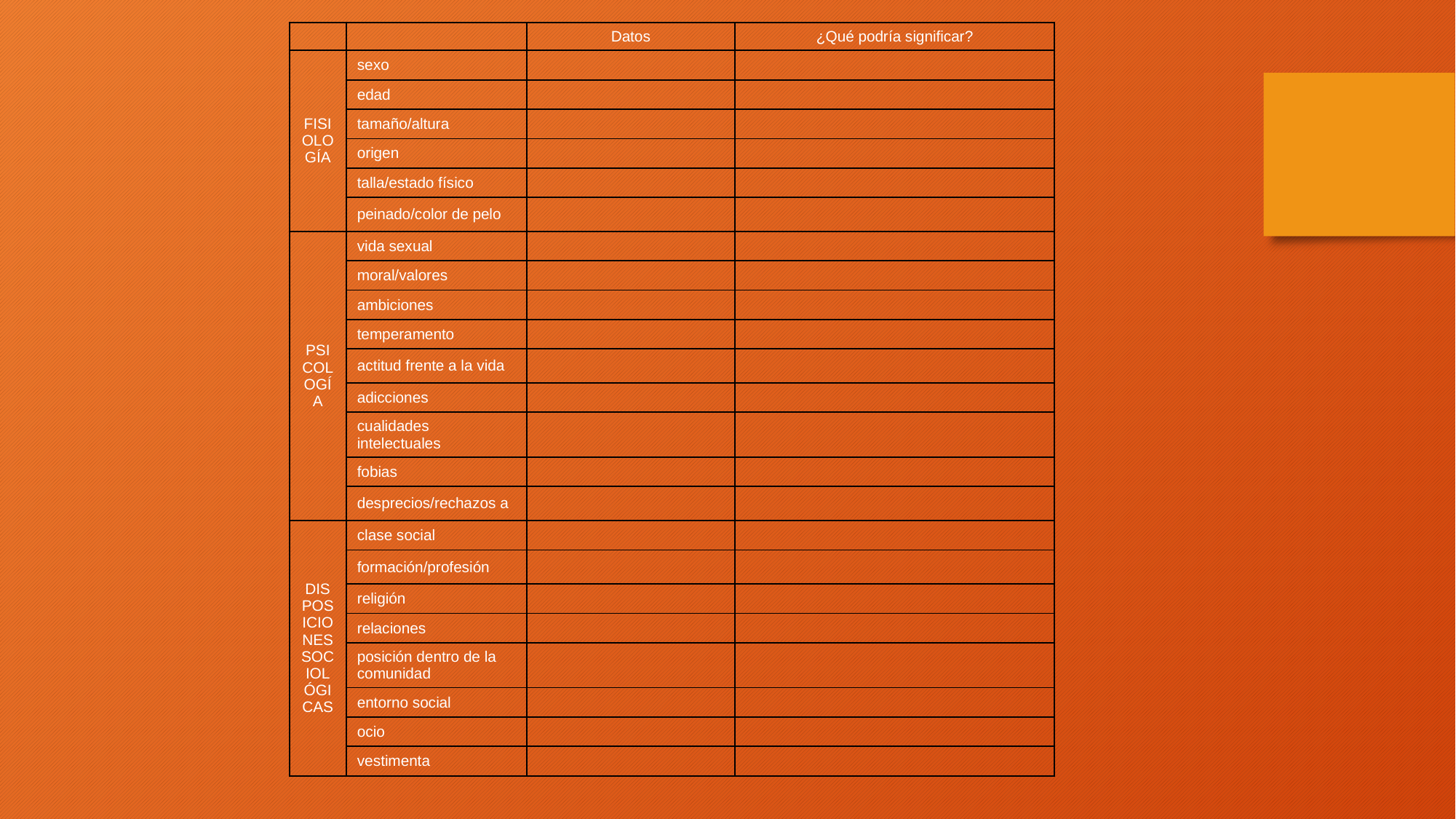

|  |  | Datos | ¿Qué podría significar? |
| --- | --- | --- | --- |
| FISIOLOGÍA | sexo |  |  |
|  | edad |  |  |
|  | tamaño/altura |  |  |
|  | origen |  |  |
|  | talla/estado físico |  |  |
|  | peinado/color de pelo |  |  |
| PSICOLOGÍA | vida sexual |  |  |
|  | moral/valores |  |  |
|  | ambiciones |  |  |
|  | temperamento |  |  |
|  | actitud frente a la vida |  |  |
|  | adicciones |  |  |
|  | cualidades intelectuales |  |  |
|  | fobias |  |  |
|  | desprecios/rechazos a |  |  |
| DISPOSICIONES SOCIOLÓGICAS | clase social |  |  |
|  | formación/profesión |  |  |
|  | religión |  |  |
|  | relaciones |  |  |
|  | posición dentro de la comunidad |  |  |
|  | entorno social |  |  |
|  | ocio |  |  |
|  | vestimenta |  |  |